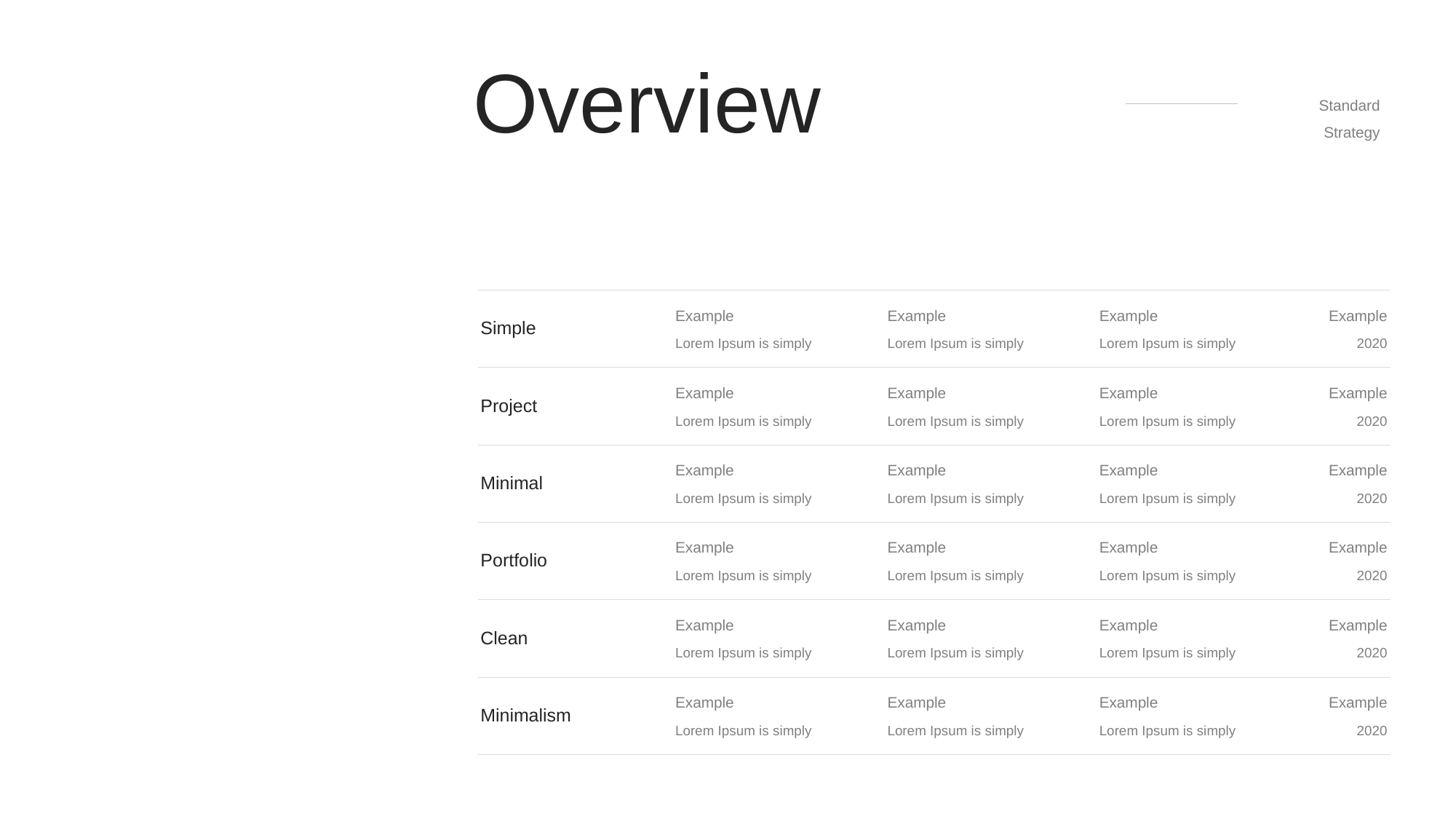

Overview
Standard Strategy
Example
Example
Example
Example
Simple
Lorem Ipsum is simply
Lorem Ipsum is simply
Lorem Ipsum is simply
2020
Example
Example
Example
Example
Project
Lorem Ipsum is simply
Lorem Ipsum is simply
Lorem Ipsum is simply
2020
Example
Example
Example
Example
Minimal
Lorem Ipsum is simply
Lorem Ipsum is simply
Lorem Ipsum is simply
2020
Example
Example
Example
Example
Portfolio
Lorem Ipsum is simply
Lorem Ipsum is simply
Lorem Ipsum is simply
2020
Example
Example
Example
Example
Clean
Lorem Ipsum is simply
Lorem Ipsum is simply
Lorem Ipsum is simply
2020
Lorem Ipsum is simply dummy text of the printing and typesetting industry standard dummy text ever printer took a galley.
Example
Example
Example
Example
Minimalism
Lorem Ipsum is simply
Lorem Ipsum is simply
Lorem Ipsum is simply
2020